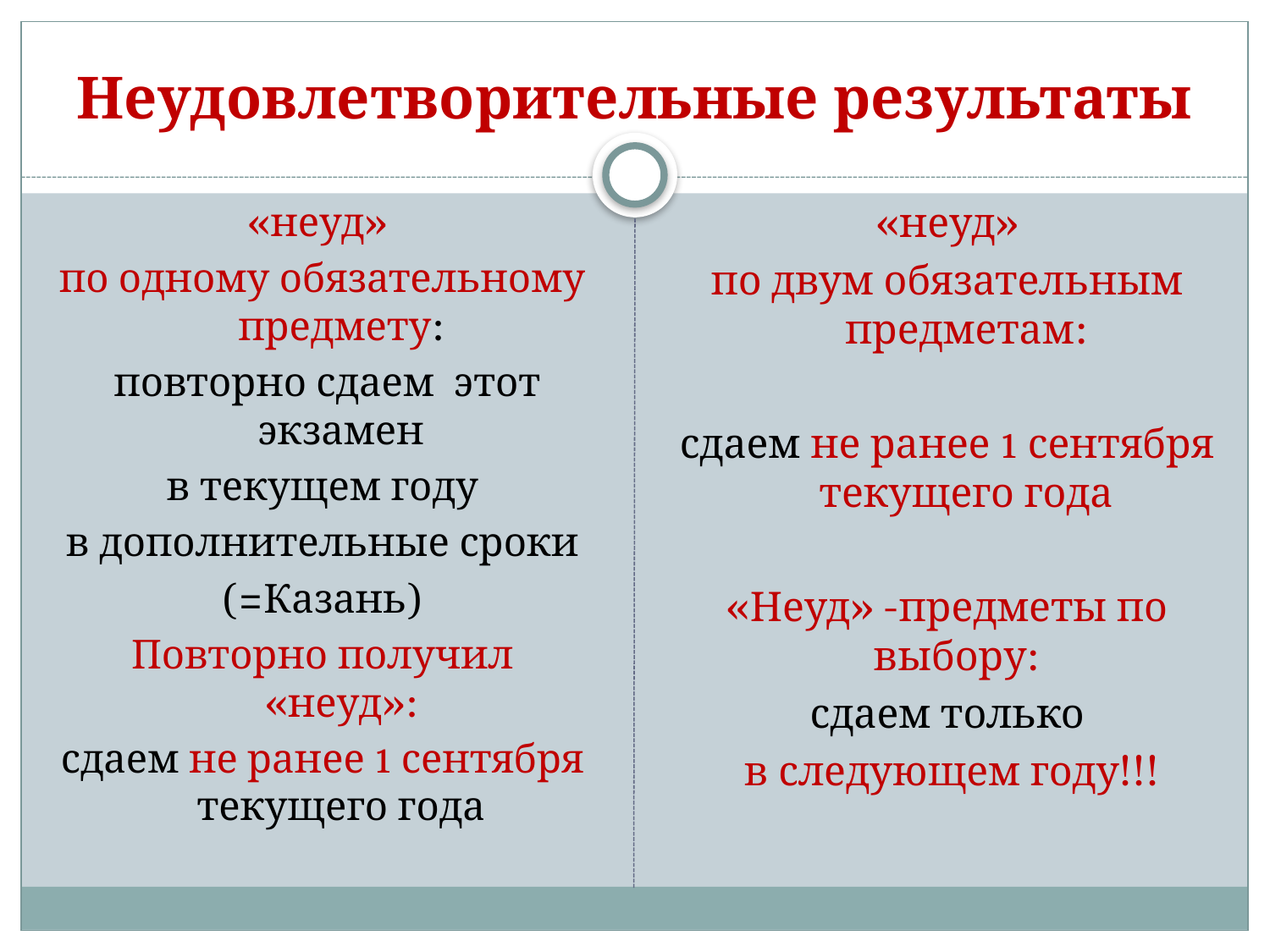

# Неудовлетворительные результаты
«неуд»
по одному обязательному предмету:
 повторно сдаем  этот экзамен
в текущем году
в дополнительные сроки
(=Казань)
Повторно получил «неуд»:
сдаем не ранее 1 сентября текущего года
«неуд»
по двум обязательным предметам:

сдаем не ранее 1 сентября текущего года

«Неуд» -предметы по выбору:
сдаем только
 в следующем году!!!